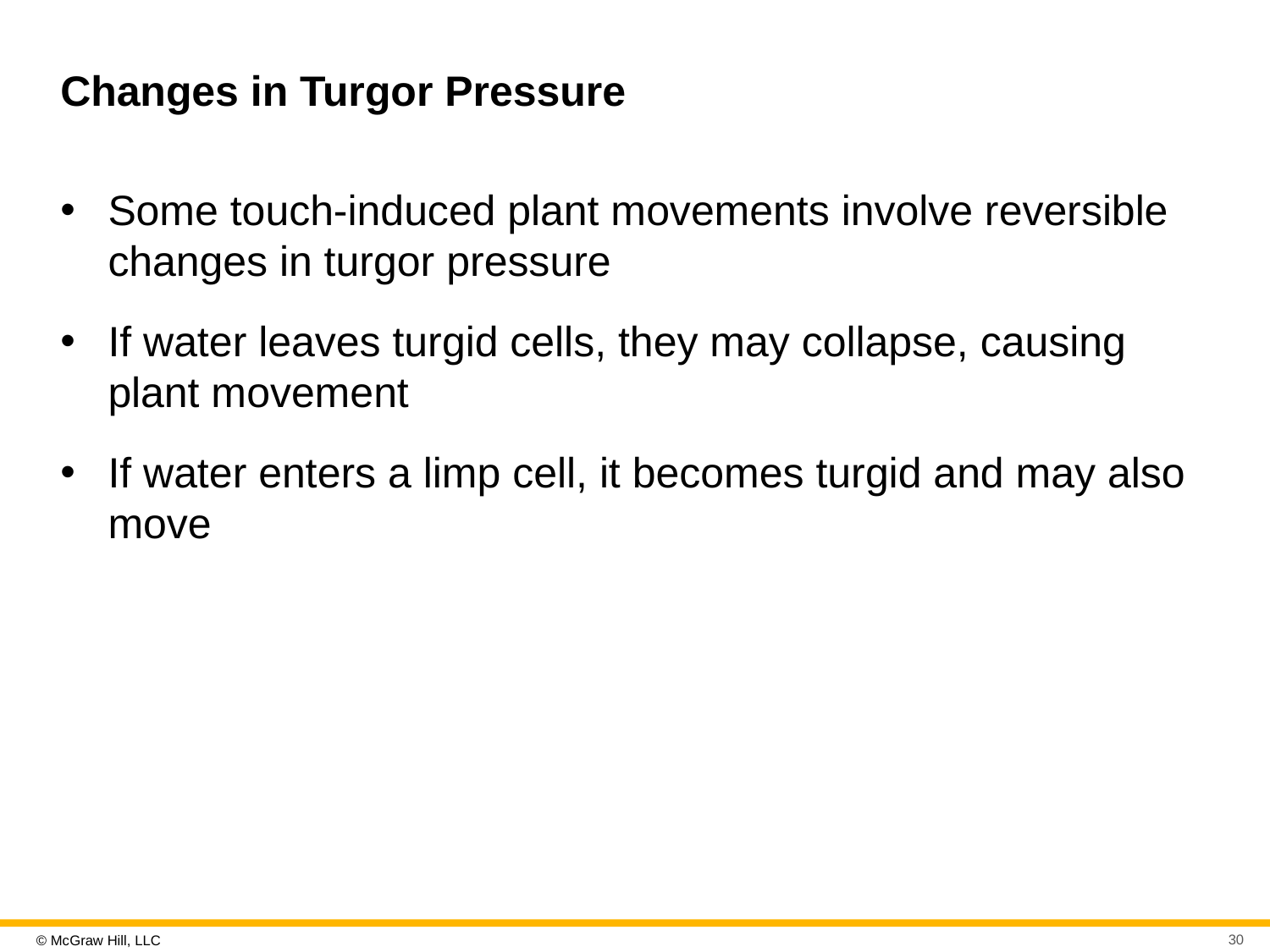

# Changes in Turgor Pressure
Some touch-induced plant movements involve reversible changes in turgor pressure
If water leaves turgid cells, they may collapse, causing plant movement
If water enters a limp cell, it becomes turgid and may also move
30